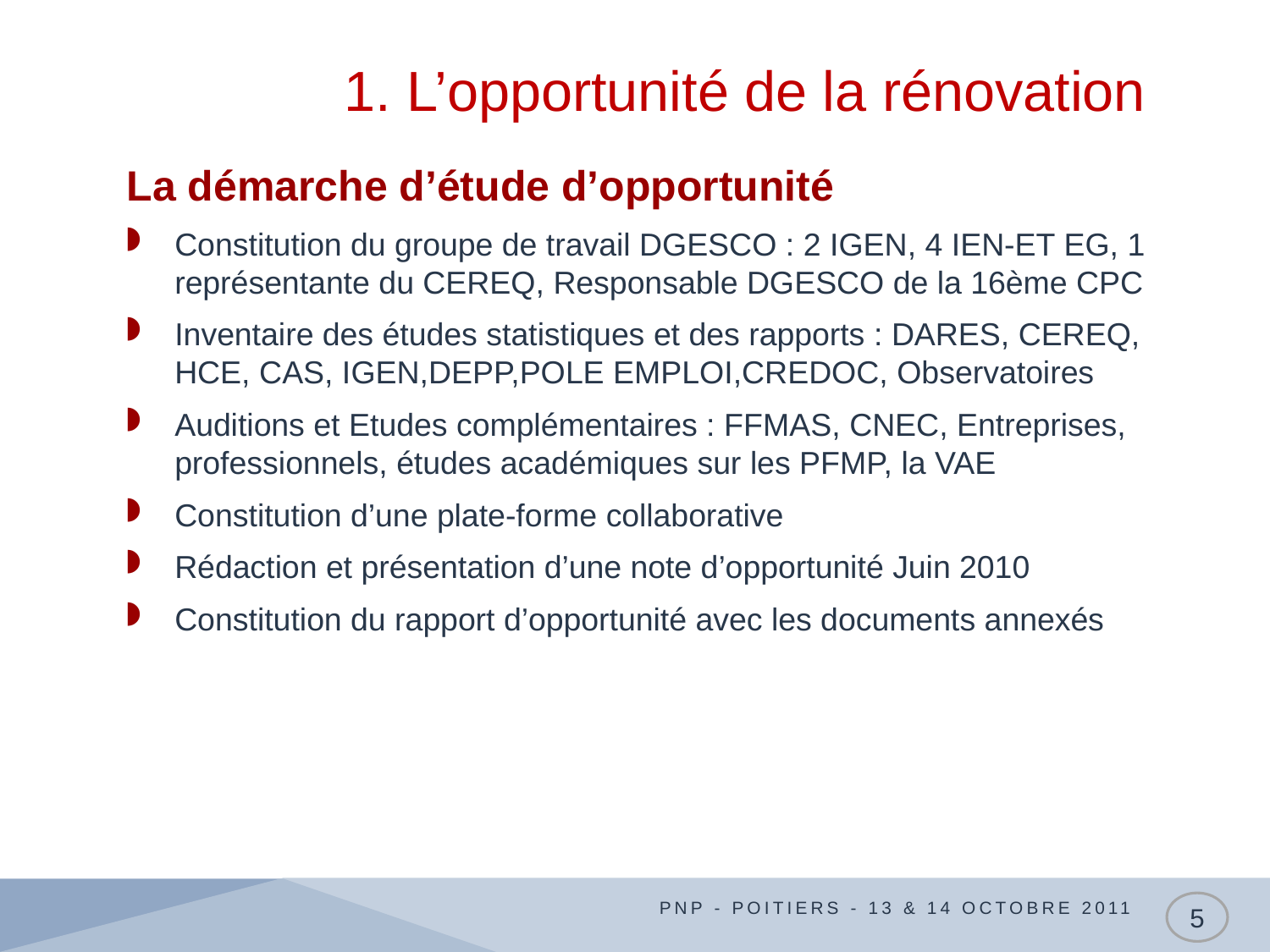

1. L’opportunité de la rénovation
La démarche d’étude d’opportunité
Constitution du groupe de travail DGESCO : 2 IGEN, 4 IEN-ET EG, 1 représentante du CEREQ, Responsable DGESCO de la 16ème CPC
Inventaire des études statistiques et des rapports : DARES, CEREQ, HCE, CAS, IGEN,DEPP,POLE EMPLOI,CREDOC, Observatoires
Auditions et Etudes complémentaires : FFMAS, CNEC, Entreprises, professionnels, études académiques sur les PFMP, la VAE
Constitution d’une plate-forme collaborative
Rédaction et présentation d’une note d’opportunité Juin 2010
Constitution du rapport d’opportunité avec les documents annexés

PNP - Poitiers - 13 & 14 octobre 2011
5